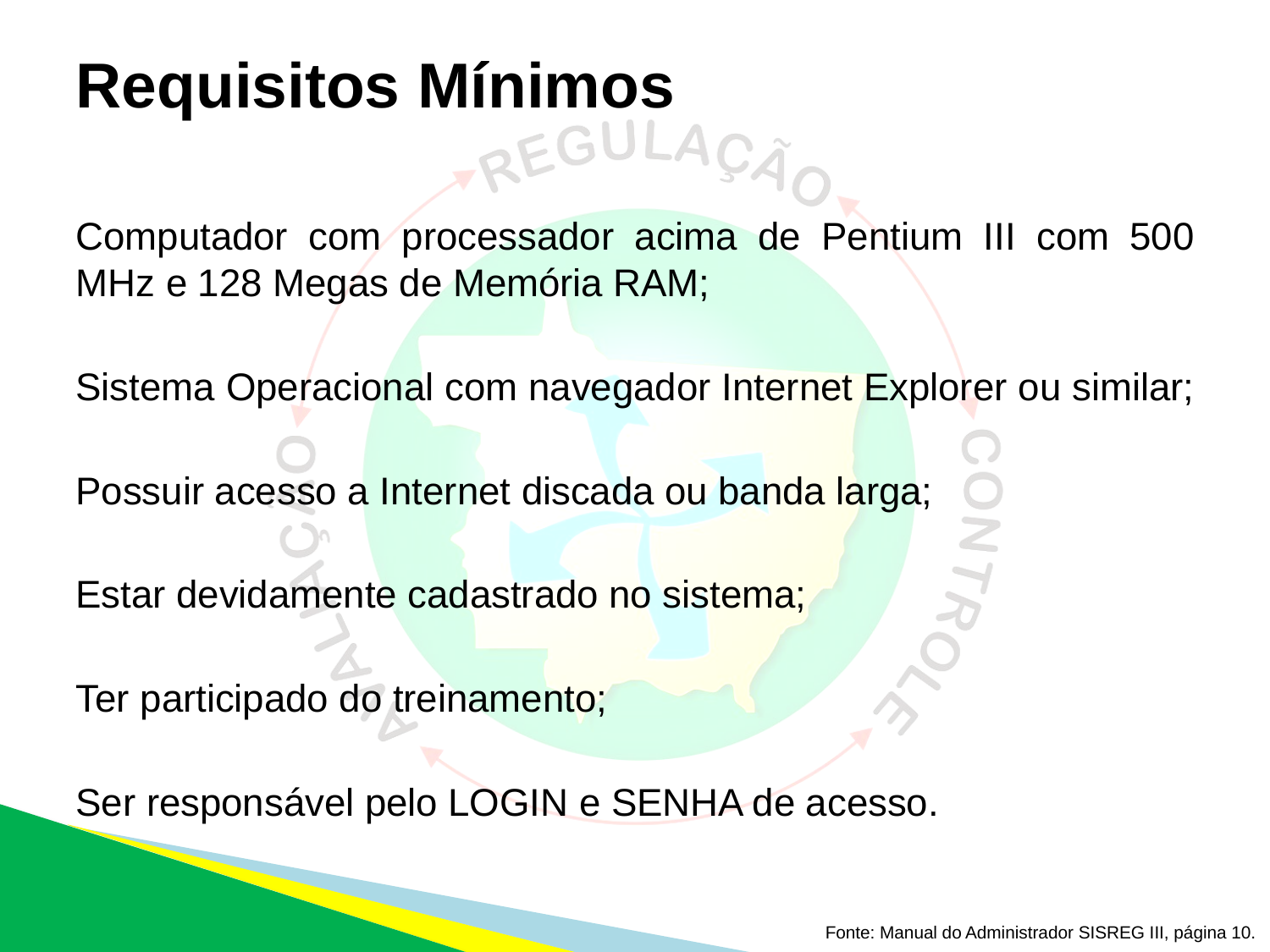

# Requisitos Mínimos
Computador com processador acima de Pentium III com 500 MHz e 128 Megas de Memória RAM;

Sistema Operacional com navegador Internet Explorer ou similar;

Possuir acesso a Internet discada ou banda larga;

Estar devidamente cadastrado no sistema;

Ter participado do treinamento;

Ser responsável pelo LOGIN e SENHA de acesso.
Fonte: Manual do Administrador SISREG III, página 10.